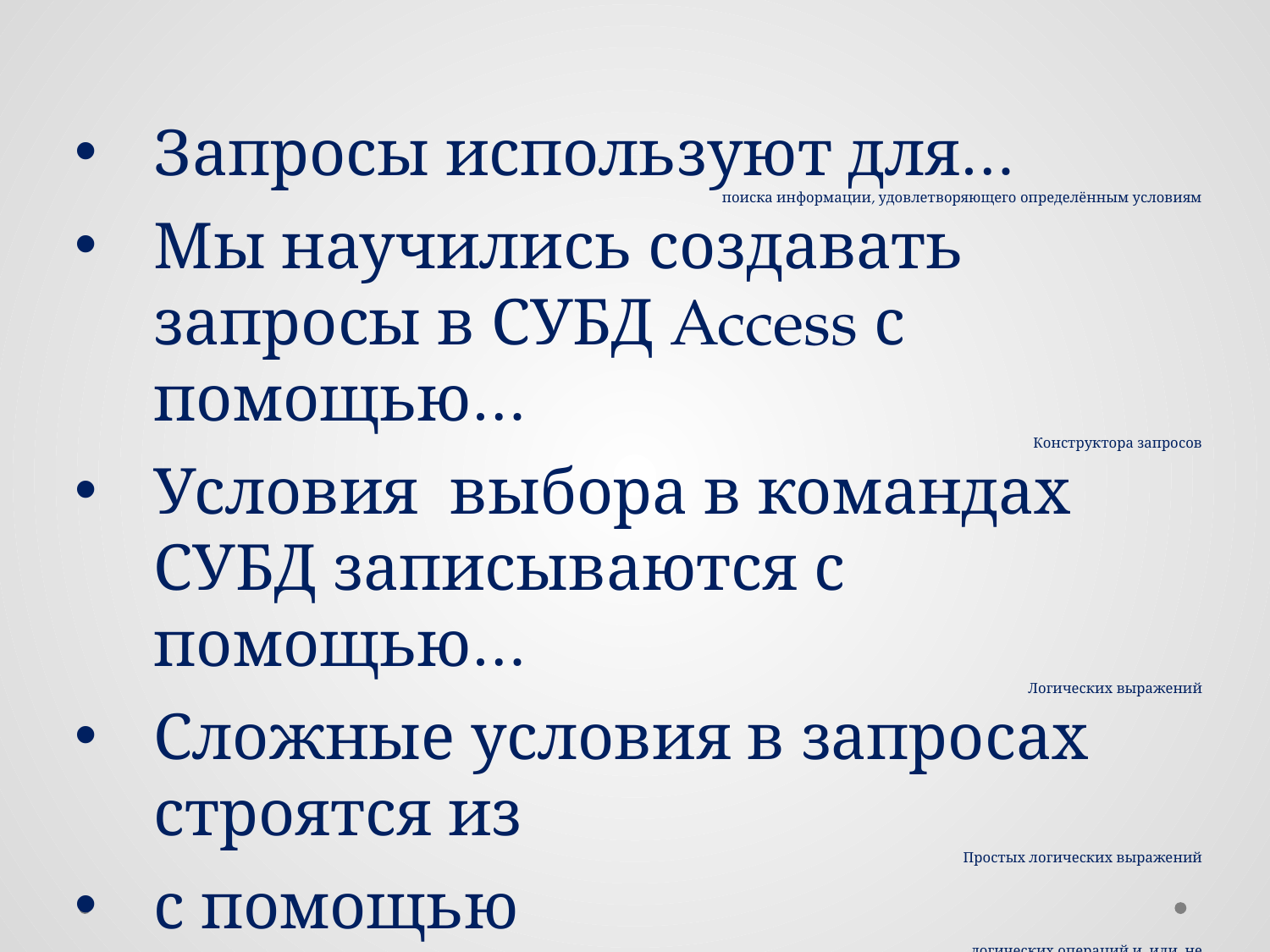

Запросы используют для…
поиска информации, удовлетворяющего определённым условиям
Мы научились создавать запросы в СУБД Access с помощью…
Конструктора запросов
Условия  выбора в командах СУБД записываются с помощью…
Логических выражений
Сложные условия в запросах строятся из
Простых логических выражений
с помощью
логических операций и, или, не